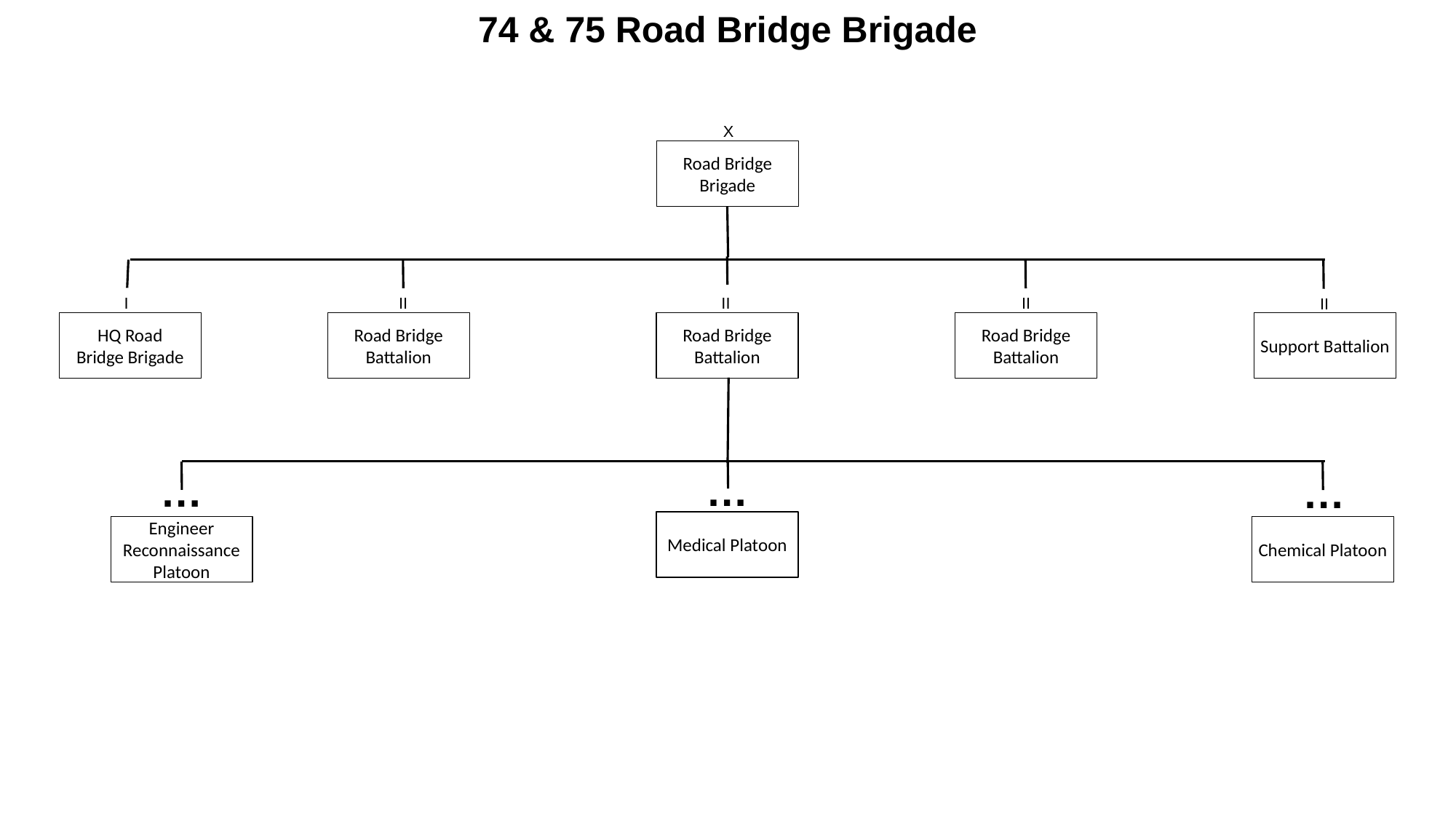

# 74 & 75 Road Bridge Brigade
X
Road Bridge Brigade
I
II
II
II
II
HQ Road
Bridge Brigade
Road Bridge Battalion
Road Bridge Battalion
Support Battalion
Road Bridge Battalion
…
…
…
Medical Platoon
Engineer Reconnaissance Platoon
Chemical Platoon